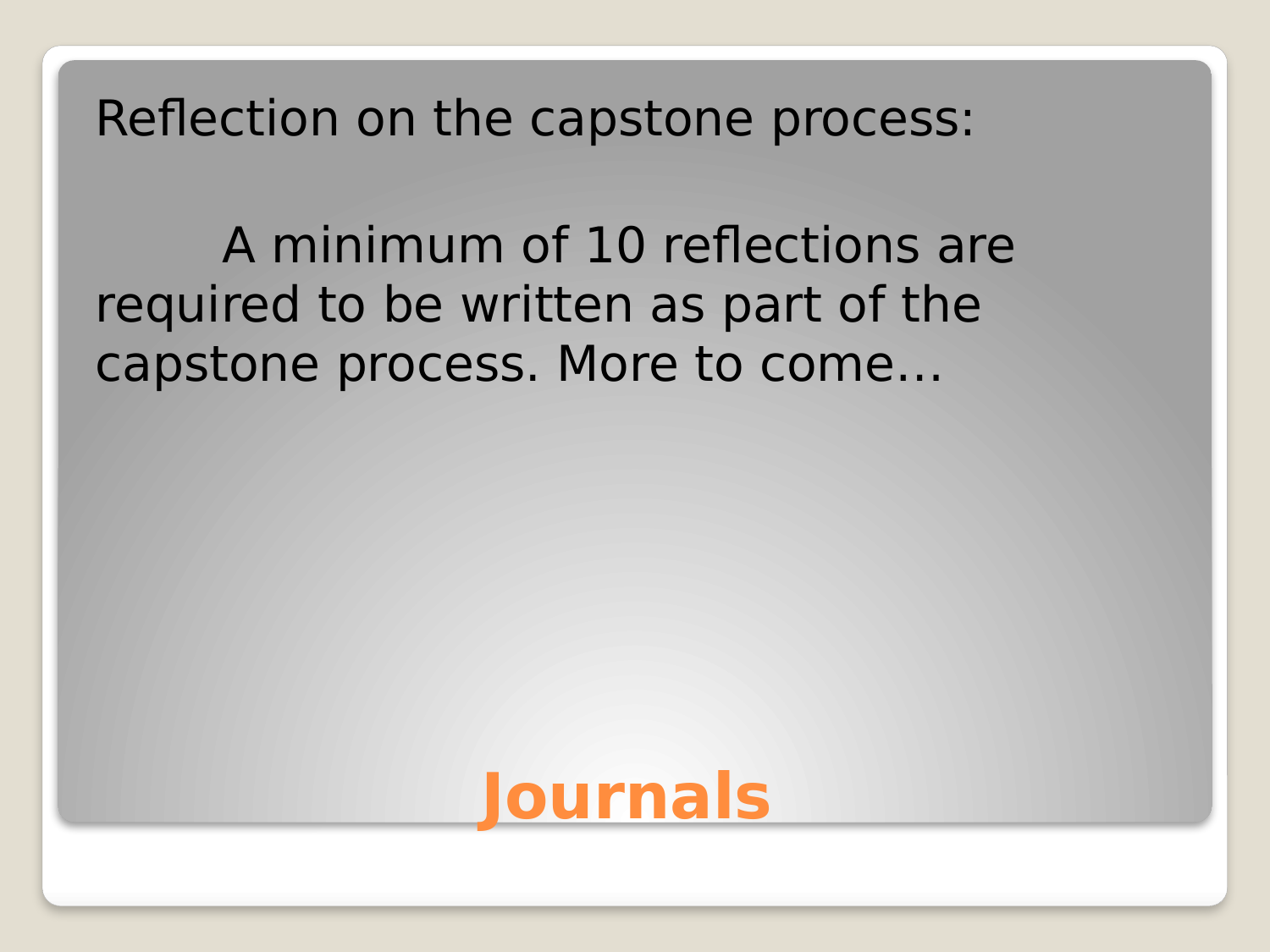

Reflection on the capstone process:

	A minimum of 10 reflections are required to be written as part of the capstone process. More to come…
# Journals